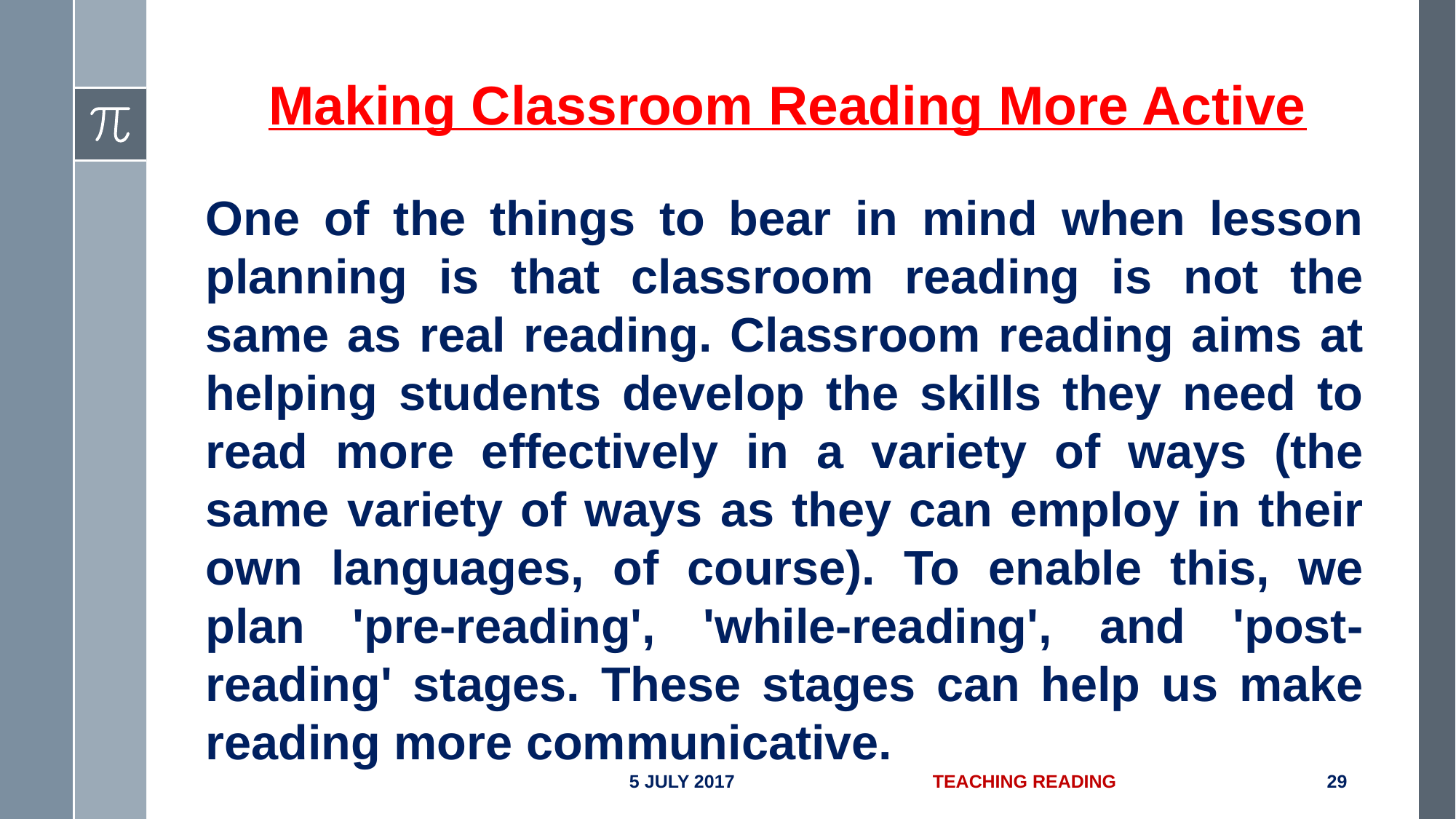

# Making Classroom Reading More Active
One of the things to bear in mind when lesson planning is that classroom reading is not the same as real reading. Classroom reading aims at helping students develop the skills they need to read more effectively in a variety of ways (the same variety of ways as they can employ in their own languages, of course). To enable this, we plan 'pre-reading', 'while-reading', and 'post-reading' stages. These stages can help us make reading more communicative.
5 July 2017
Teaching Reading
29